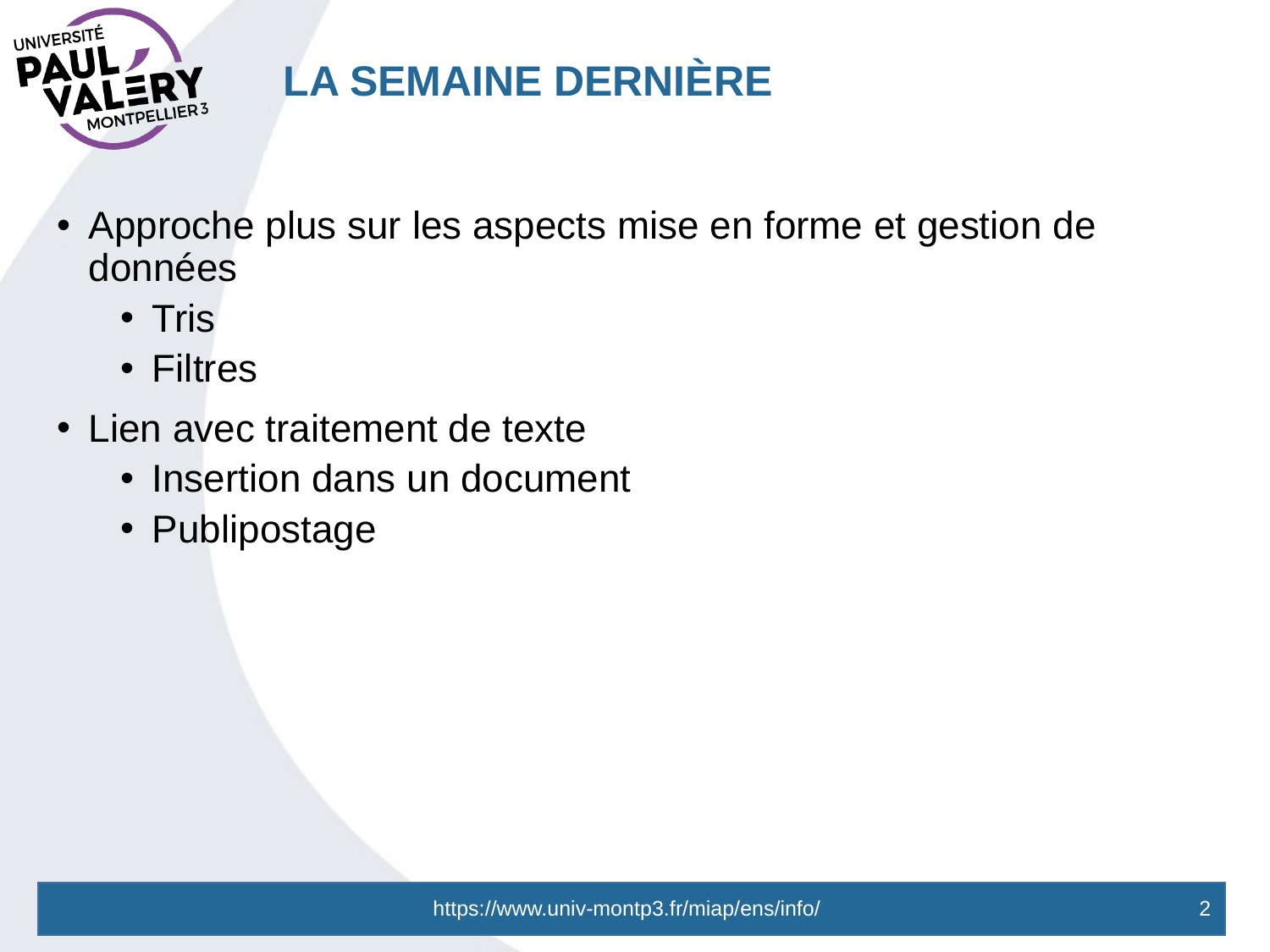

# La semaine dernière
Approche plus sur les aspects mise en forme et gestion de données
Tris
Filtres
Lien avec traitement de texte
Insertion dans un document
Publipostage
https://www.univ-montp3.fr/miap/ens/info/
2